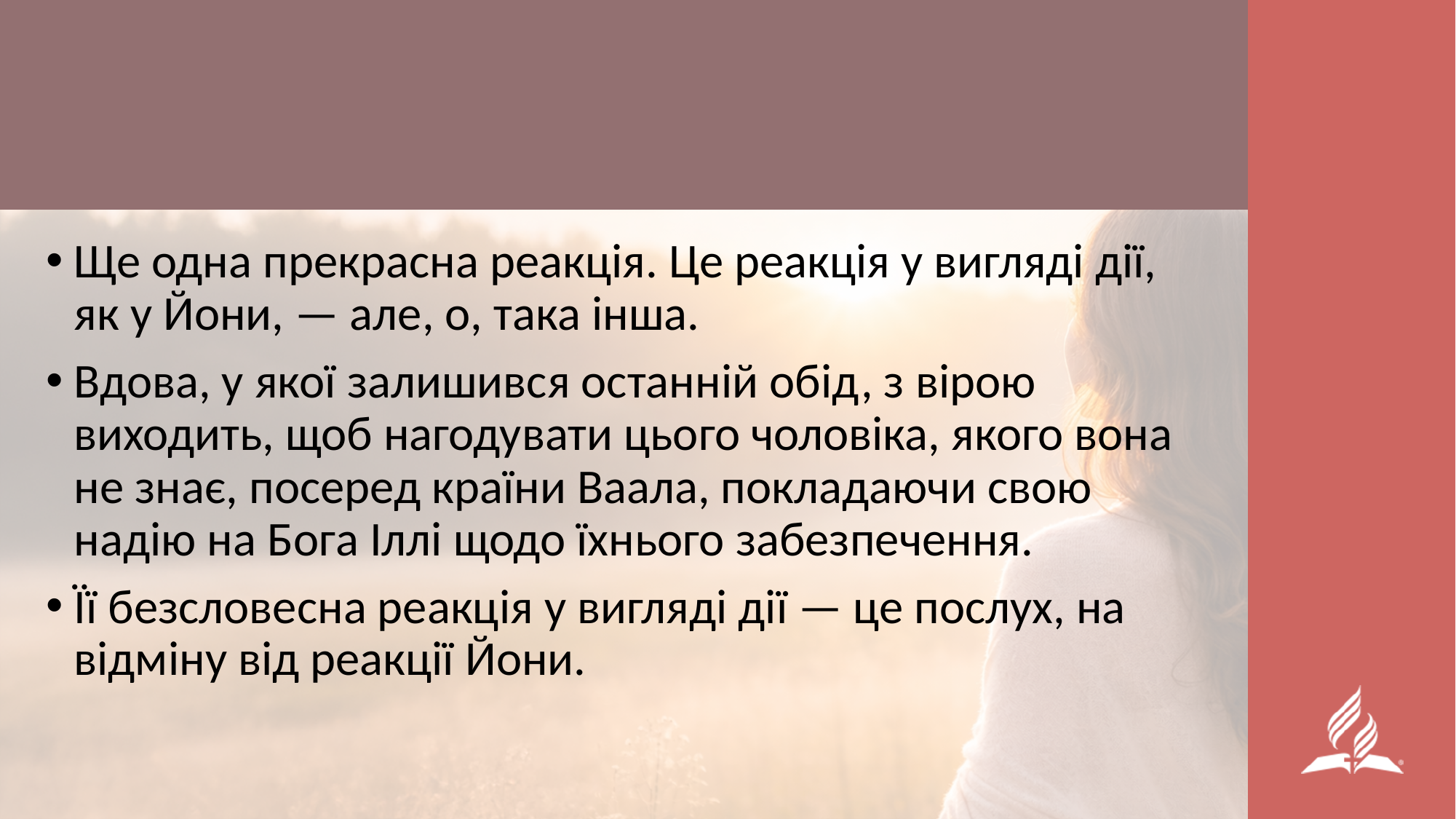

Ще одна прекрасна реакція. Це реакція у вигляді дії, як у Йони, — але, о, така інша.
Вдова, у якої залишився останній обід, з вірою виходить, щоб нагодувати цього чоловіка, якого вона не знає, посеред країни Ваала, покладаючи свою надію на Бога Іллі щодо їхнього забезпечення.
Її безсловесна реакція у вигляді дії — це послух, на відміну від реакції Йони.